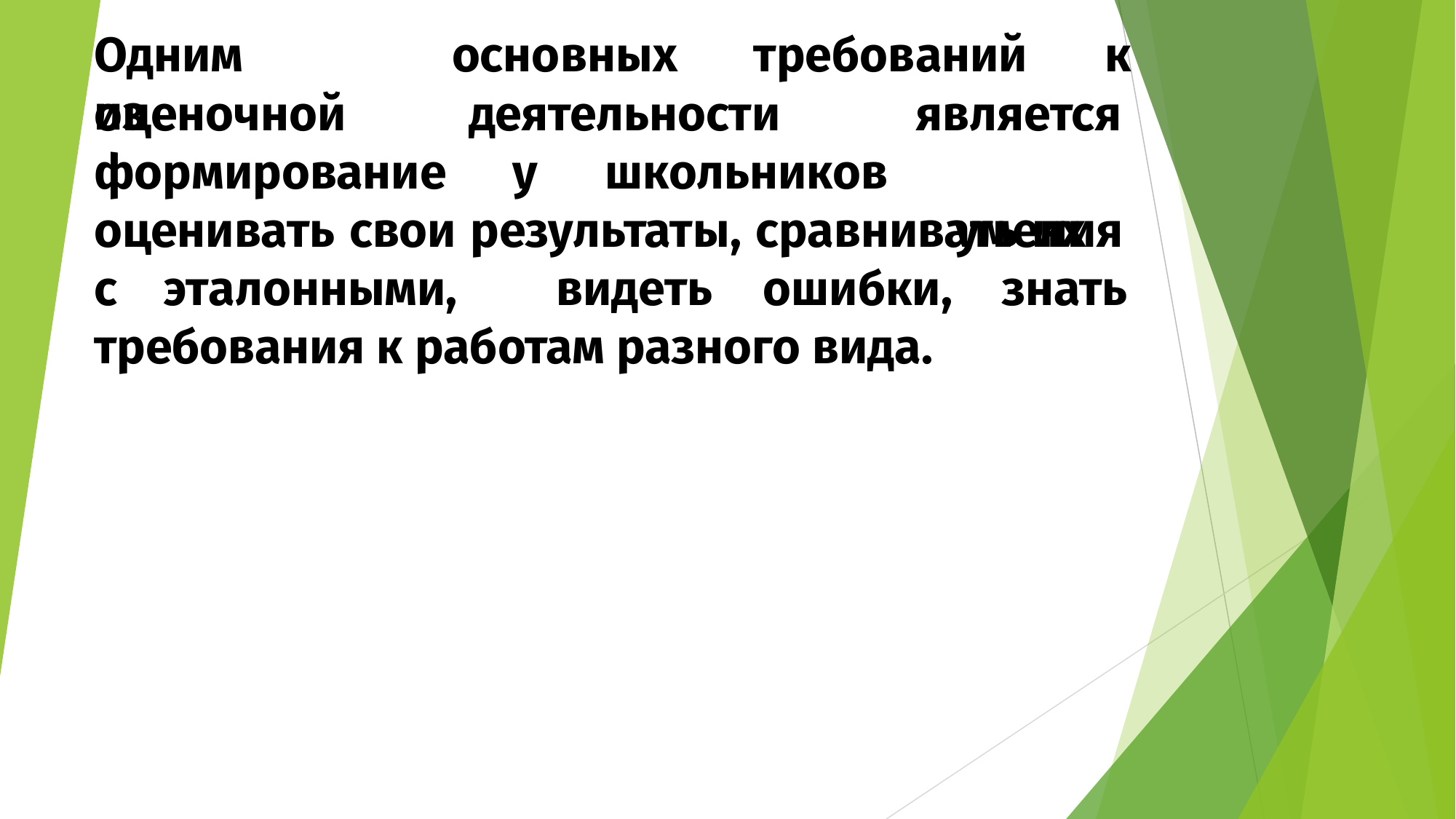

Одним	из
основных
требований	к
оценочной
формирование
деятельности
является  умения
у	школьников
оценивать свои результаты, сравнивать их
с	эталонными,	видеть	ошибки,
знать
требования к работам разного вида.